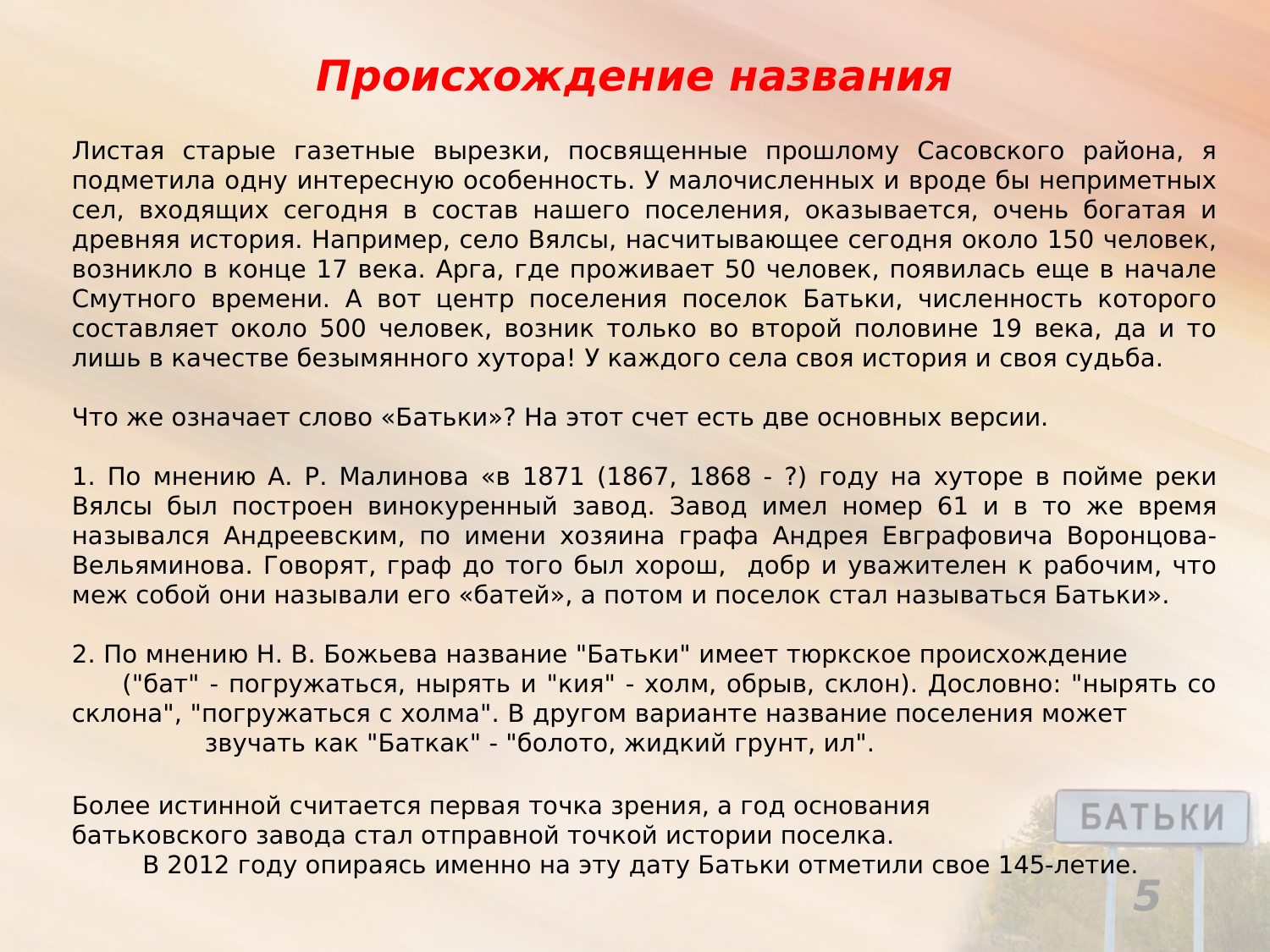

# Происхождение названия
Листая старые газетные вырезки, посвященные прошлому Сасовского района, я подметила одну интересную особенность. У малочисленных и вроде бы неприметных сел, входящих сегодня в состав нашего поселения, оказывается, очень богатая и древняя история. Например, село Вялсы, насчитывающее сегодня около 150 человек, возникло в конце 17 века. Арга, где проживает 50 человек, появилась еще в начале Смутного времени. А вот центр поселения поселок Батьки, численность которого составляет около 500 человек, возник только во второй половине 19 века, да и то лишь в качестве безымянного хутора! У каждого села своя история и своя судьба.

Что же означает слово «Батьки»? На этот счет есть две основных версии.

1. По мнению А. Р. Малинова «в 1871 (1867, 1868 - ?) году на хуторе в пойме реки Вялсы был построен винокуренный завод. Завод имел номер 61 и в то же время назывался Андреевским, по имени хозяина графа Андрея Евграфовича Воронцова-Вельяминова. Говорят, граф до того был хорош,  добр и уважителен к рабочим, что меж собой они называли его «батей», а потом и поселок стал называться Батьки».

2. По мнению Н. В. Божьева название "Батьки" имеет тюркское происхождение                 ("бат" - погружаться, нырять и "кия" - холм, обрыв, склон). Дословно: "нырять со склона", "погружаться с холма". В другом варианте название поселения может                             звучать как "Баткак" - "болото, жидкий грунт, ил".

Более истинной считается первая точка зрения, а год основания
батьковского завода стал отправной точкой истории поселка.                                                   В 2012 году опираясь именно на эту дату Батьки отметили свое 145-летие.
5